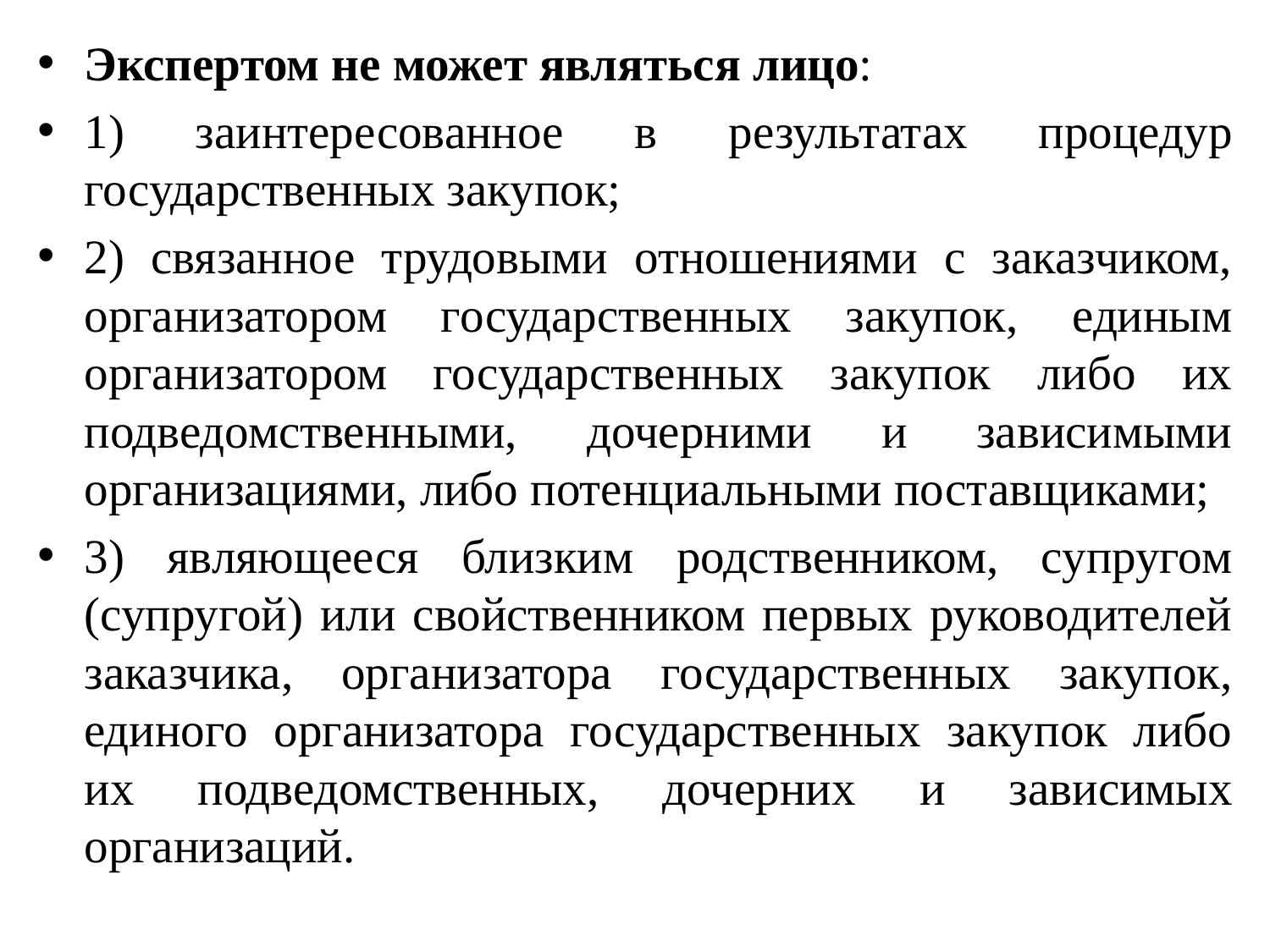

Экспертом не может являться лицо:
1) заинтересованное в результатах процедур государственных закупок;
2) связанное трудовыми отношениями с заказчиком, организатором государственных закупок, единым организатором государственных закупок либо их подведомственными, дочерними и зависимыми организациями, либо потенциальными поставщиками;
3) являющееся близким родственником, супругом (супругой) или свойственником первых руководителей заказчика, организатора государственных закупок, единого организатора государственных закупок либо их подведомственных, дочерних и зависимых организаций.